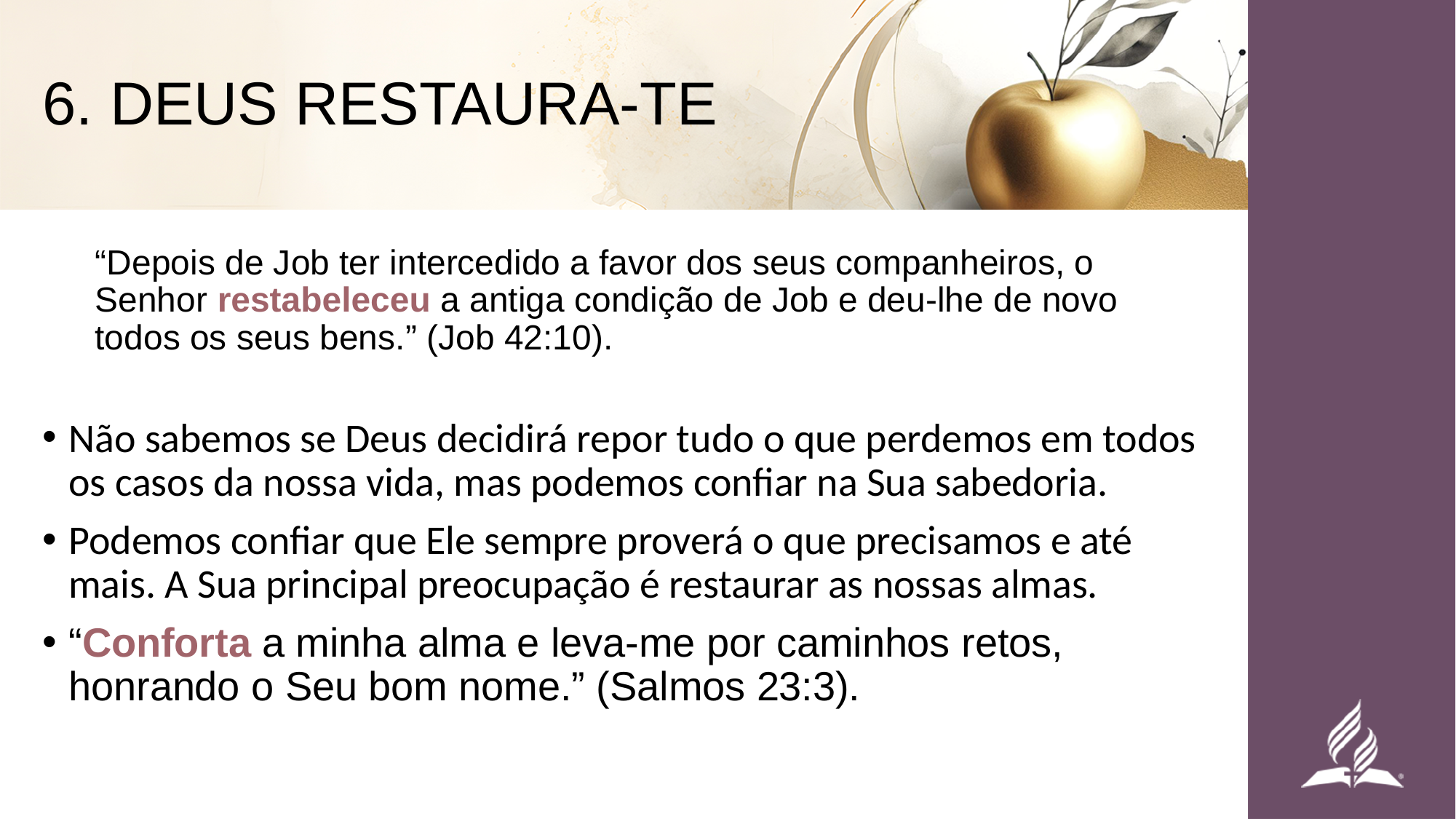

# 6. DEUS RESTAURA-TE
“Depois de Job ter intercedido a favor dos seus companheiros, o Senhor restabeleceu a antiga condição de Job e deu-lhe de novo todos os seus bens.” (Job 42:10).

Não sabemos se Deus decidirá repor tudo o que perdemos em todos os casos da nossa vida, mas podemos confiar na Sua sabedoria.
Podemos confiar que Ele sempre proverá o que precisamos e até mais. A Sua principal preocupação é restaurar as nossas almas.
“Conforta a minha alma e leva-me por caminhos retos, honrando o Seu bom nome.” (Salmos 23:3).